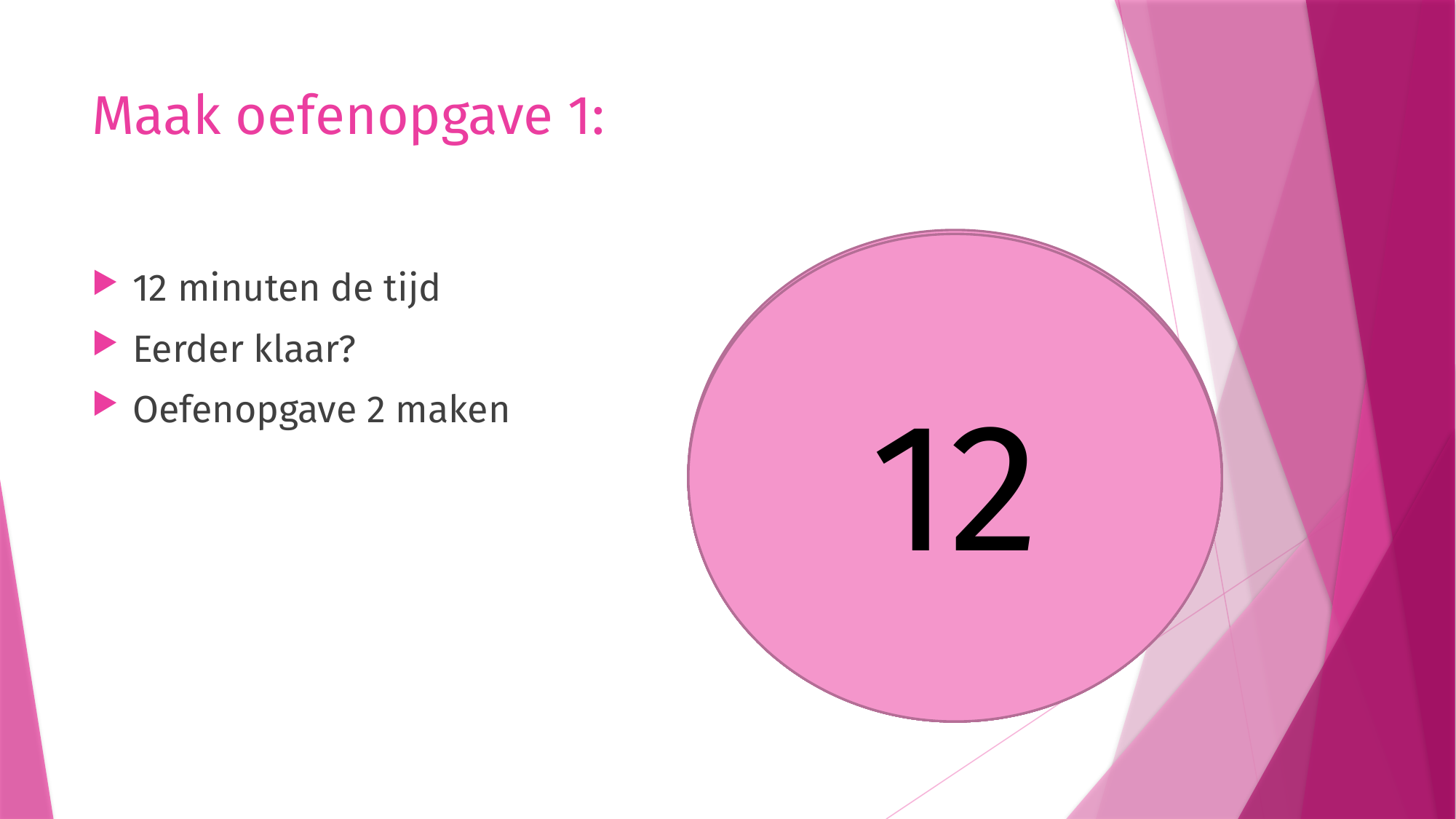

# Maak oefenopgave 1:
10
9
8
12
11
5
6
7
4
3
1
2
12 minuten de tijd
Eerder klaar?
Oefenopgave 2 maken